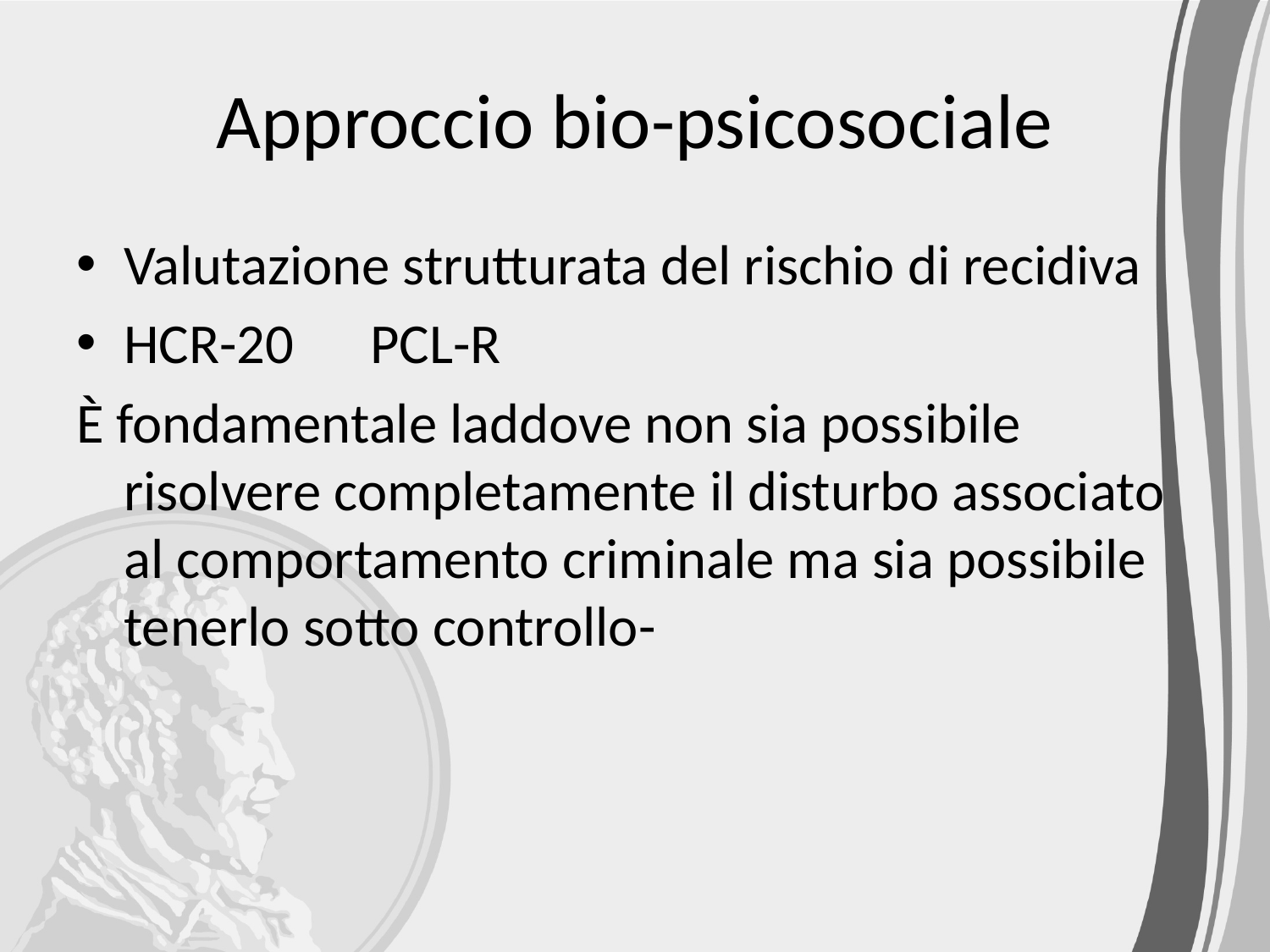

# Approccio bio-psicosociale
Valutazione strutturata del rischio di recidiva
HCR-20      PCL-R
È fondamentale laddove non sia possibile risolvere completamente il disturbo associato al comportamento criminale ma sia possibile tenerlo sotto controllo-